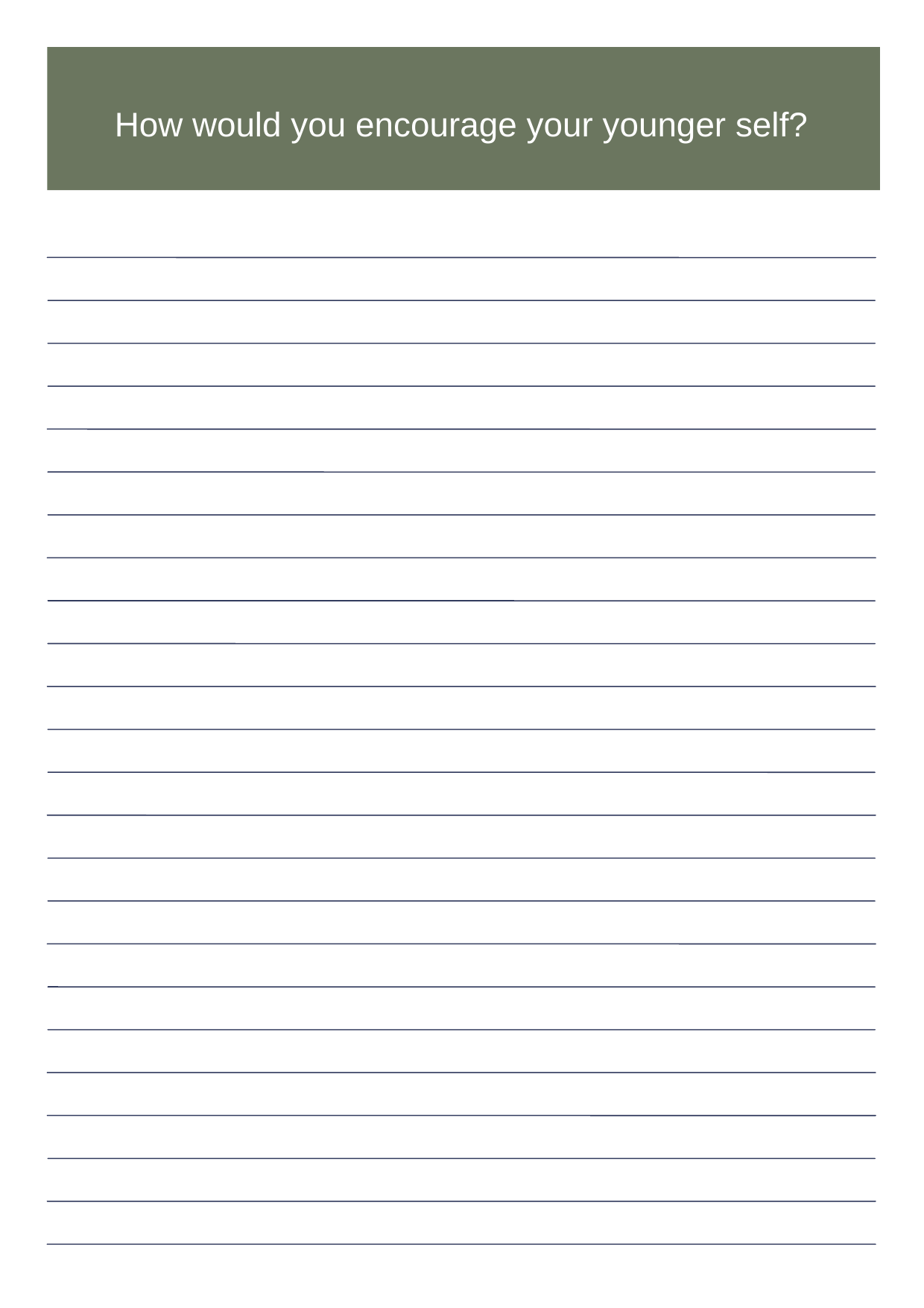

How would you encourage your younger self?